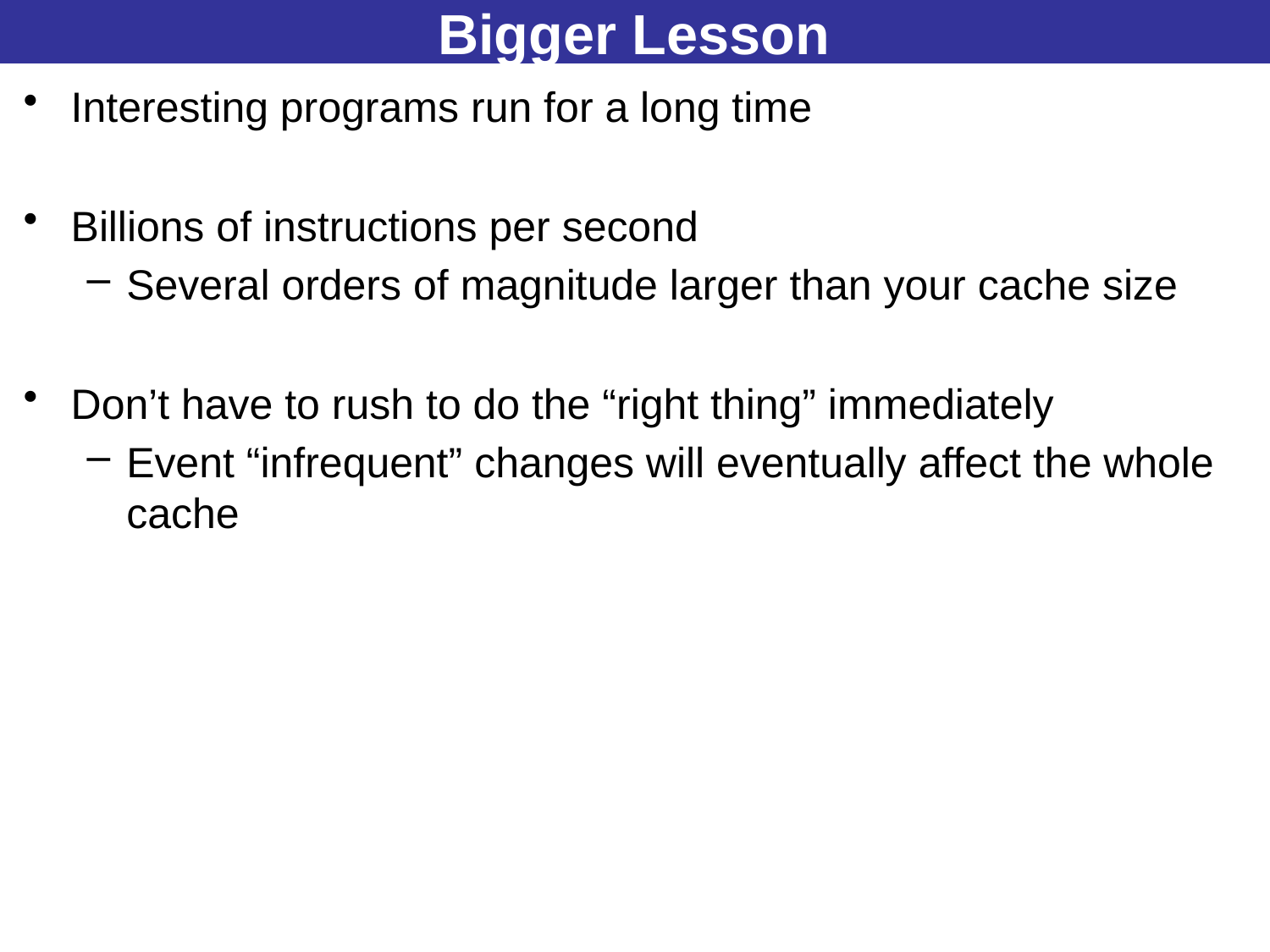

# Bigger Lesson
Interesting programs run for a long time

Billions of instructions per second
Several orders of magnitude larger than your cache size

Don’t have to rush to do the “right thing” immediately
Event “infrequent” changes will eventually affect the whole cache